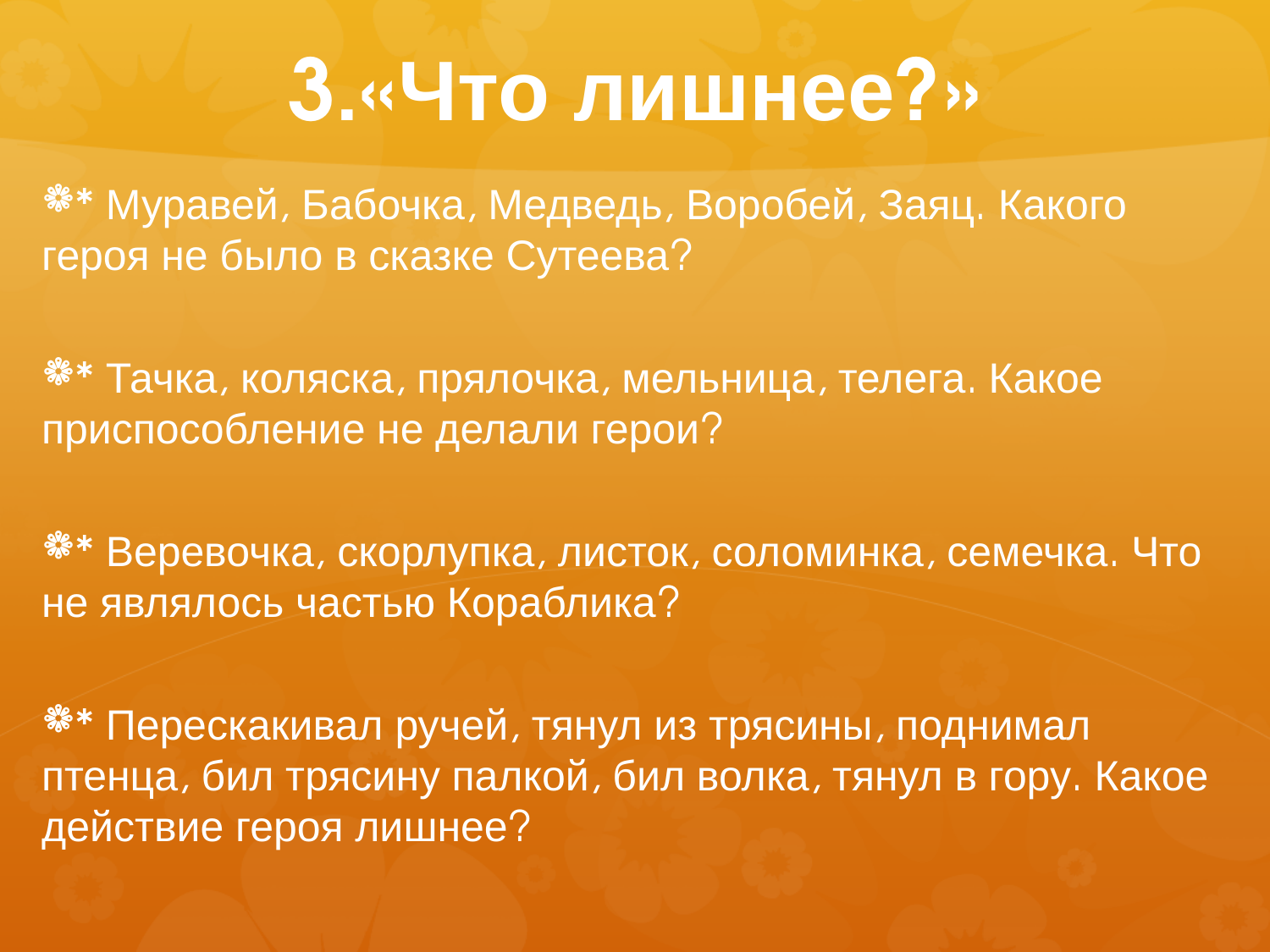

# 3.«Что лишнее?»
* Муравей, Бабочка, Медведь, Воробей, Заяц. Какого героя не было в сказке Сутеева?

* Тачка, коляска, прялочка, мельница, телега. Какое приспособление не делали герои?

* Веревочка, скорлупка, листок, соломинка, семечка. Что не являлось частью Кораблика?

* Перескакивал ручей, тянул из трясины, поднимал птенца, бил трясину палкой, бил волка, тянул в гору. Какое действие героя лишнее?